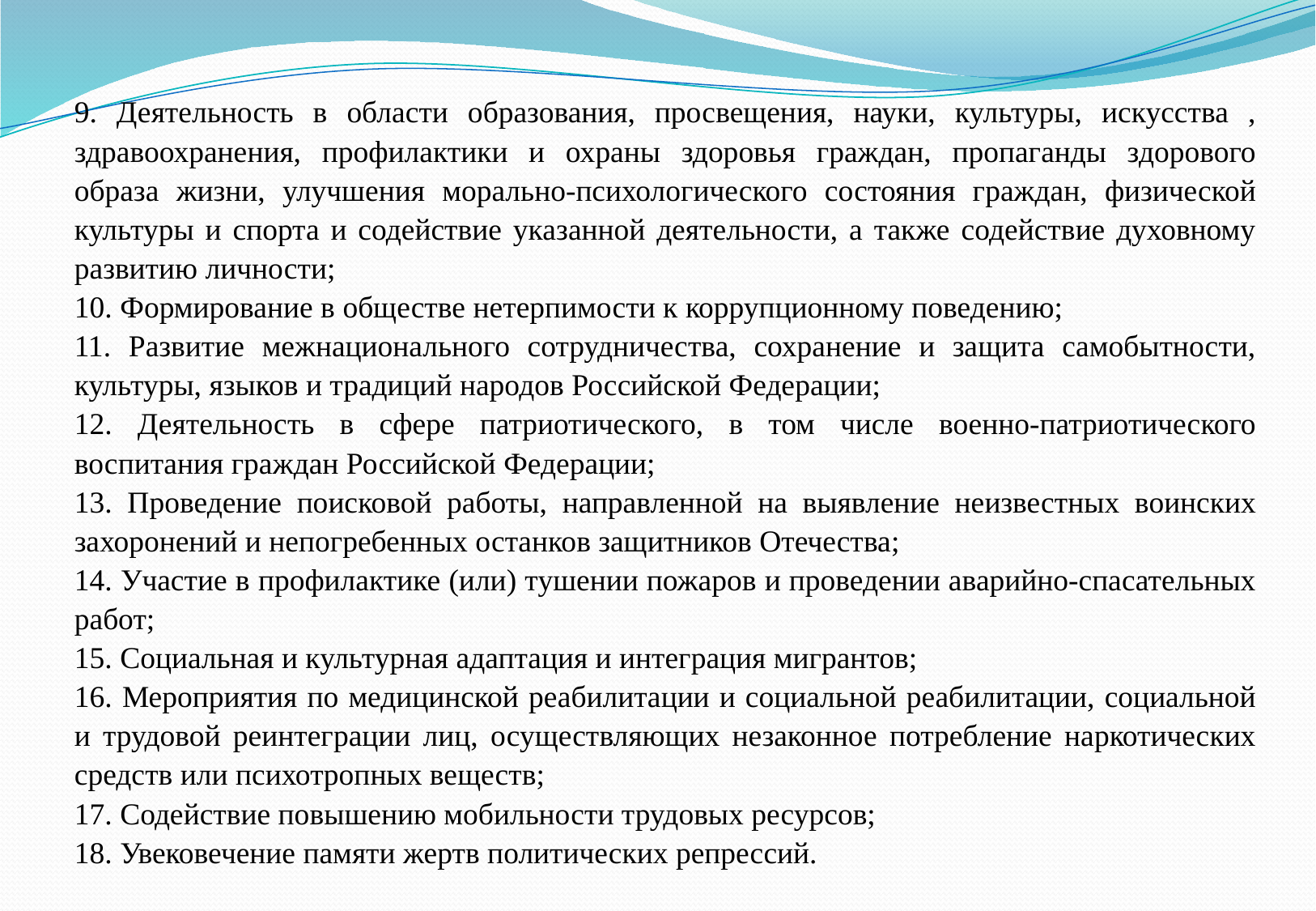

9. Деятельность в области образования, просвещения, науки, культуры, искусства , здравоохранения, профилактики и охраны здоровья граждан, пропаганды здорового образа жизни, улучшения морально-психологического состояния граждан, физической культуры и спорта и содействие указанной деятельности, а также содействие духовному развитию личности;
10. Формирование в обществе нетерпимости к коррупционному поведению;
11. Развитие межнационального сотрудничества, сохранение и защита самобытности, культуры, языков и традиций народов Российской Федерации;
12. Деятельность в сфере патриотического, в том числе военно-патриотического воспитания граждан Российской Федерации;
13. Проведение поисковой работы, направленной на выявление неизвестных воинских захоронений и непогребенных останков защитников Отечества;
14. Участие в профилактике (или) тушении пожаров и проведении аварийно-спасательных работ;
15. Социальная и культурная адаптация и интеграция мигрантов;
16. Мероприятия по медицинской реабилитации и социальной реабилитации, социальной и трудовой реинтеграции лиц, осуществляющих незаконное потребление наркотических средств или психотропных веществ;
17. Содействие повышению мобильности трудовых ресурсов;
18. Увековечение памяти жертв политических репрессий.